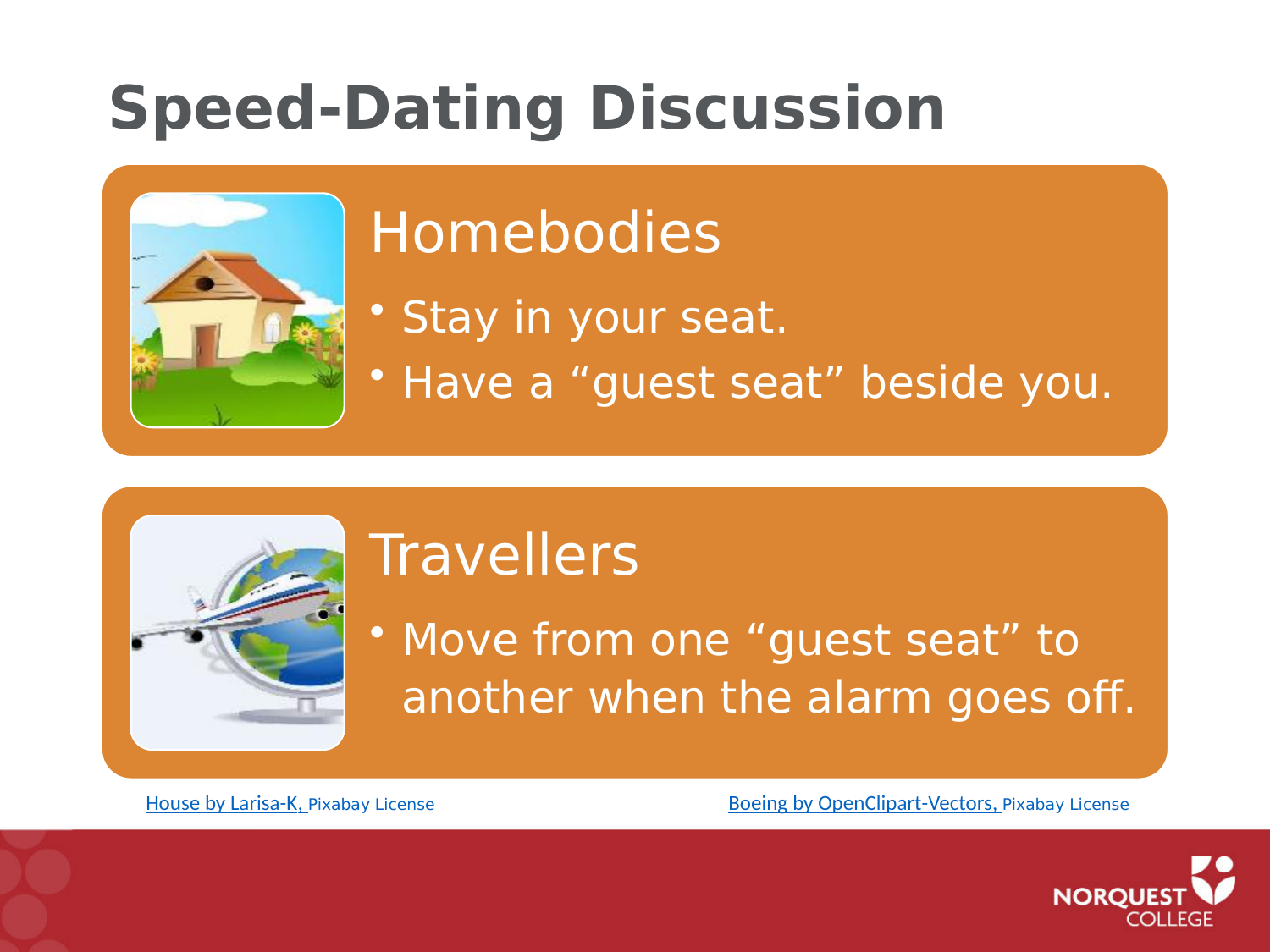

Speed-Dating Discussion
Homebodies
Stay in your seat.
Have a “guest seat” beside you.
Travellers
Move from one “guest seat” to another when the alarm goes off.
House by Larisa-K, Pixabay License
Boeing by OpenClipart-Vectors, Pixabay License